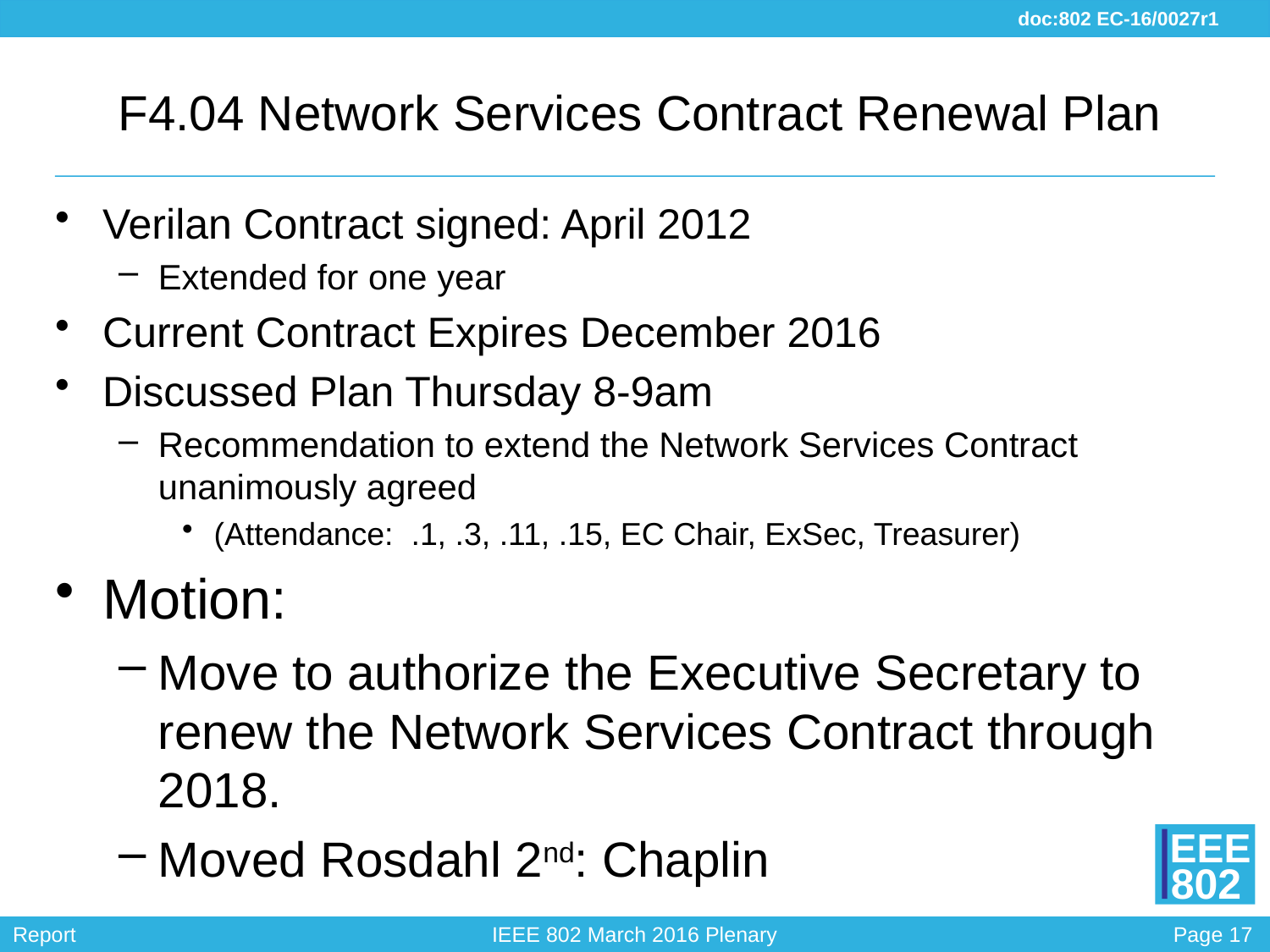

# F4.04 Network Services Contract Renewal Plan
Verilan Contract signed: April 2012
Extended for one year
Current Contract Expires December 2016
Discussed Plan Thursday 8-9am
Recommendation to extend the Network Services Contract unanimously agreed
(Attendance:  .1, .3, .11, .15, EC Chair, ExSec, Treasurer)
Motion:
Move to authorize the Executive Secretary to renew the Network Services Contract through 2018.
Moved Rosdahl 2nd: Chaplin